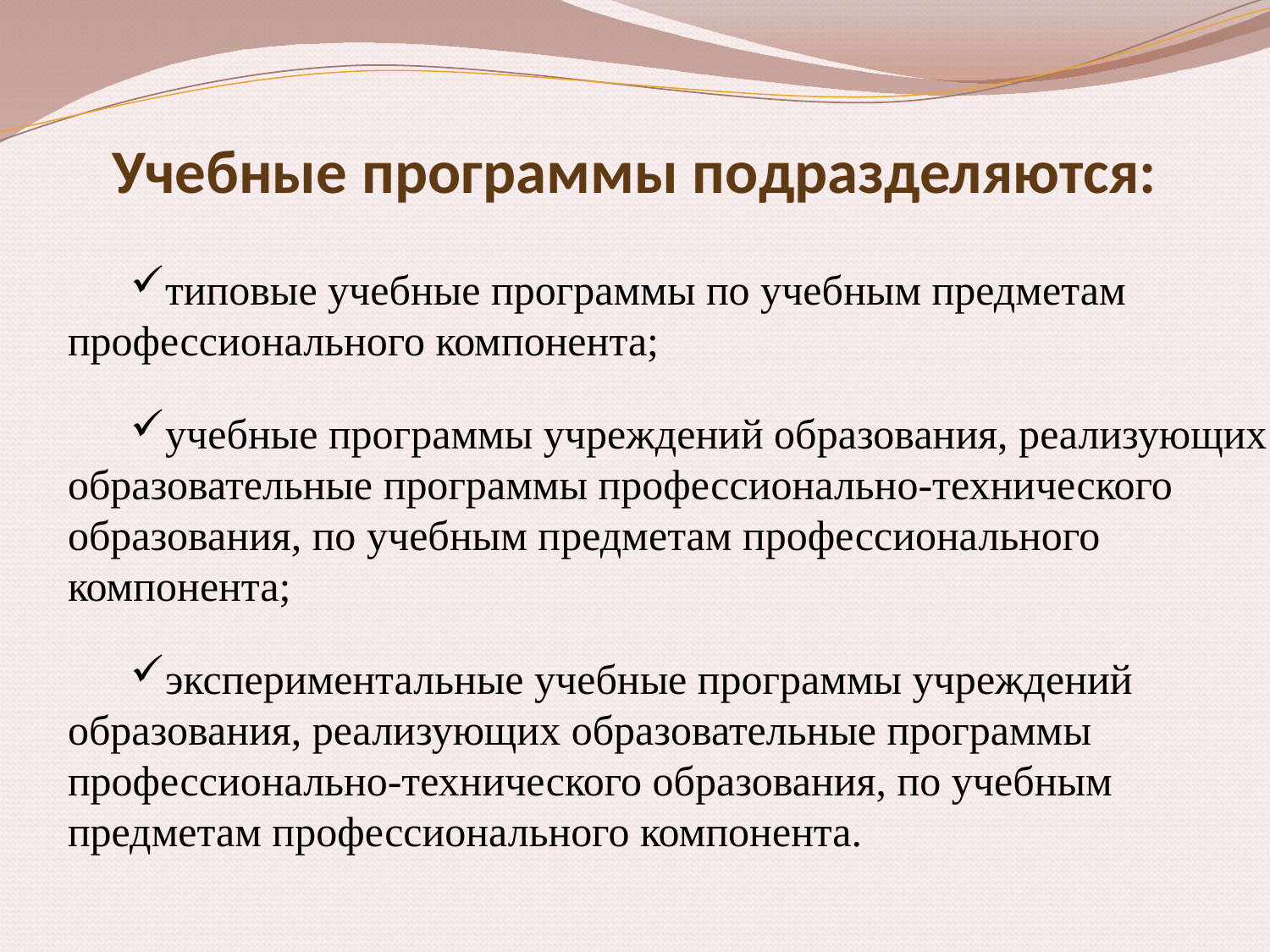

# Учебные программы подразделяются:
типовые учебные программы по учебным предметам профессионального компонента;

учебные программы учреждений образования, реализующих образовательные программы профессионально-технического образования, по учебным предметам профессионального компонента;

экспериментальные учебные программы учреждений образования, реализующих образовательные программы профессионально-технического образования, по учебным предметам профессионального компонента.